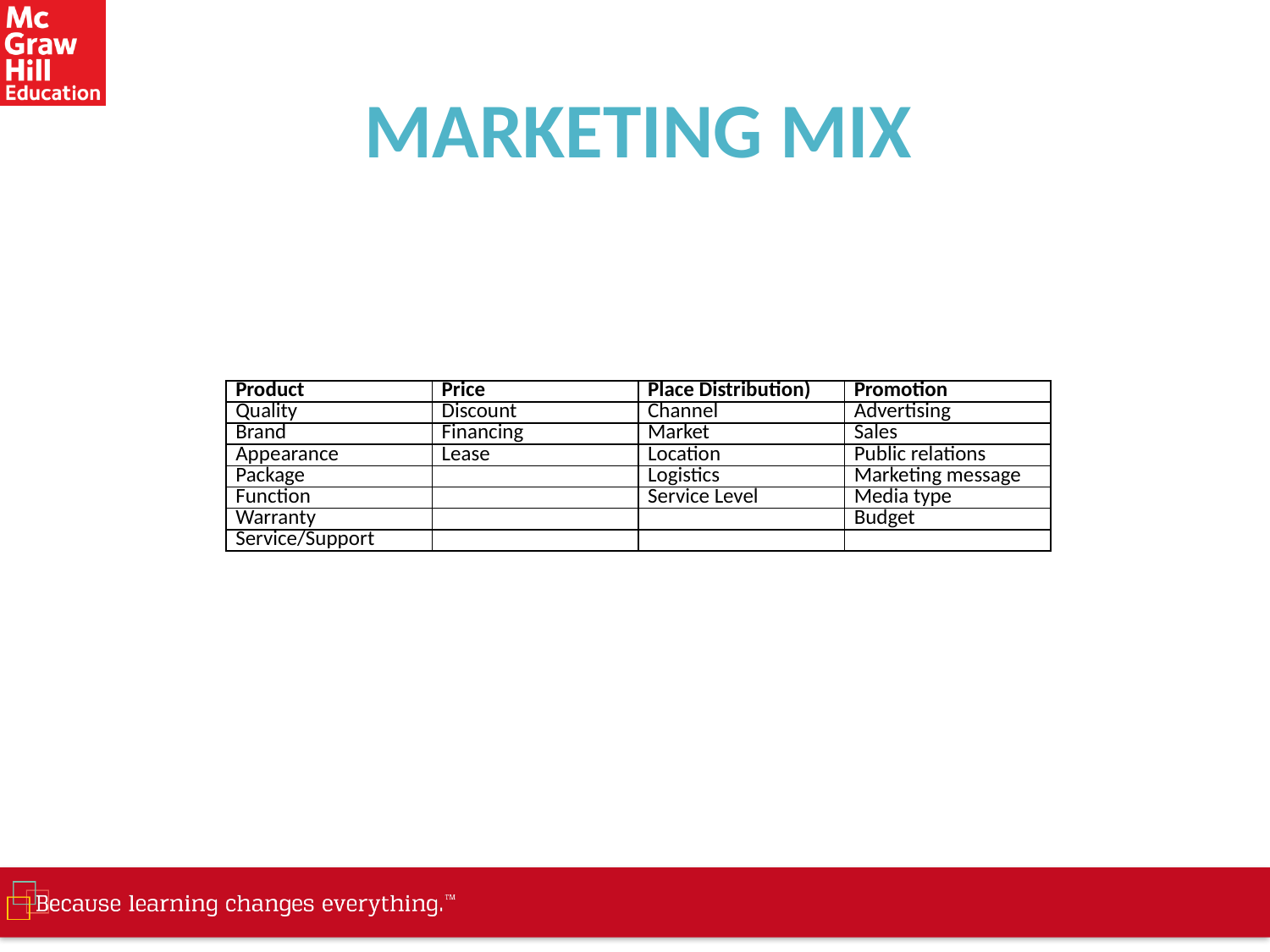

# MARKETING MIX
| Product | Price | Place Distribution) | Promotion |
| --- | --- | --- | --- |
| Quality | Discount | Channel | Advertising |
| Brand | Financing | Market | Sales |
| Appearance | Lease | Location | Public relations |
| Package |  | Logistics | Marketing message |
| Function |  | Service Level | Media type |
| Warranty |  |  | Budget |
| Service/Support |  |  |  |